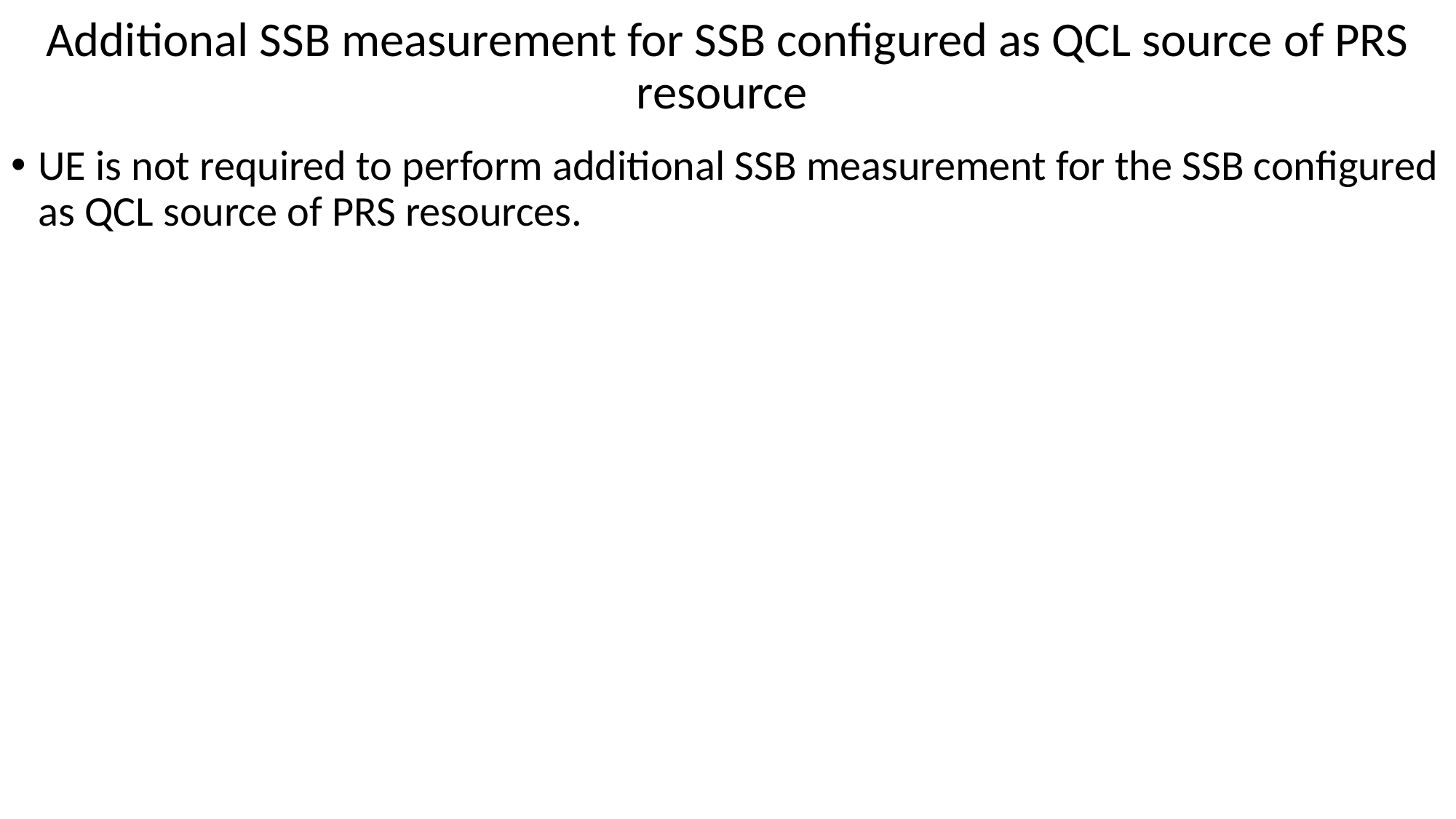

# Additional SSB measurement for SSB configured as QCL source of PRS resource
UE is not required to perform additional SSB measurement for the SSB configured as QCL source of PRS resources.